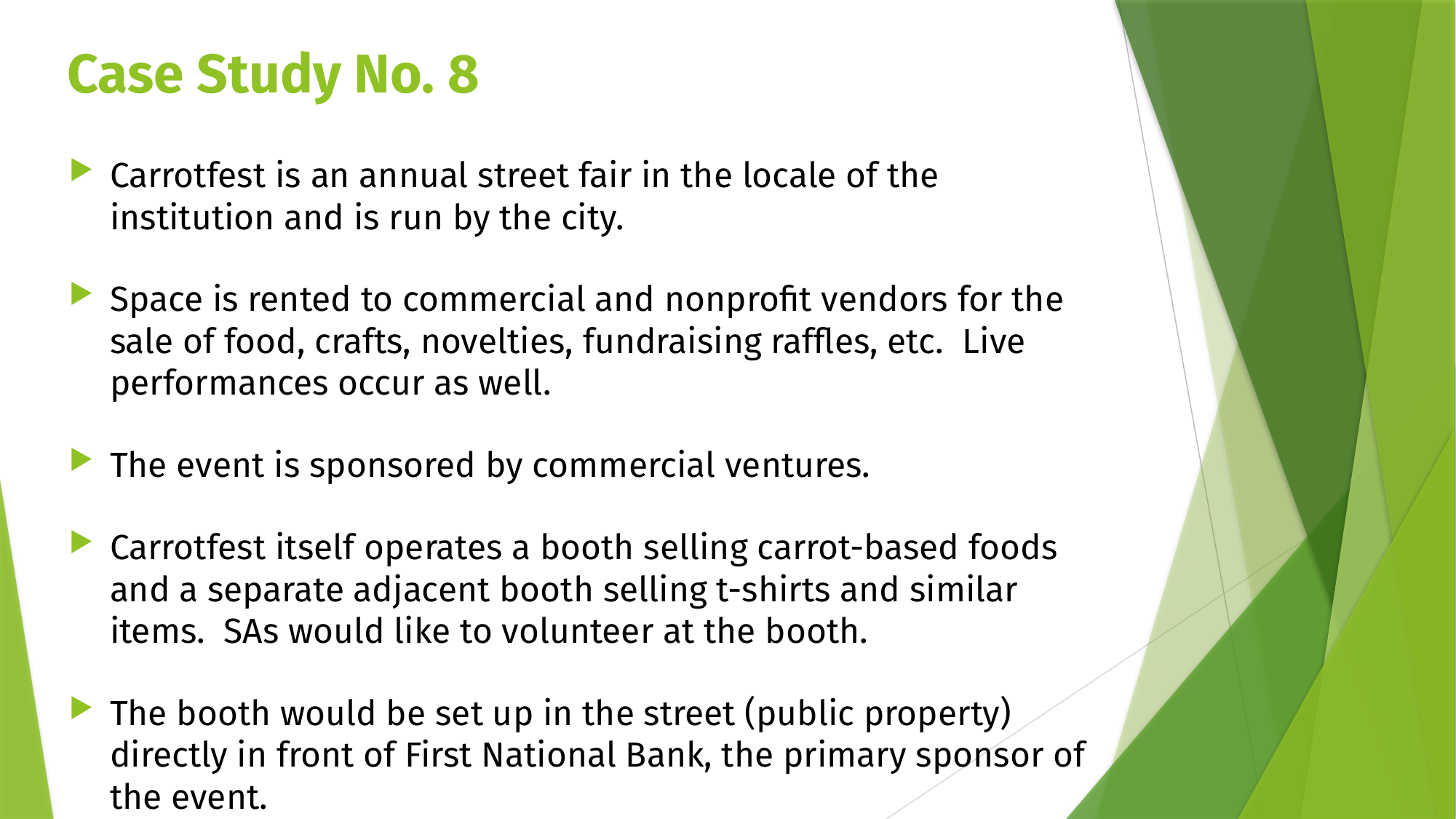

# Case Study No. 8
Carrotfest is an annual street fair in the locale of the institution and is run by the city.

Space is rented to commercial and nonprofit vendors for the sale of food, crafts, novelties, fundraising raffles, etc.  Live performances occur as well.

The event is sponsored by commercial ventures.

Carrotfest itself operates a booth selling carrot-based foods and a separate adjacent booth selling t-shirts and similar items.  SAs would like to volunteer at the booth.

The booth would be set up in the street (public property) directly in front of First National Bank, the primary sponsor of the event.